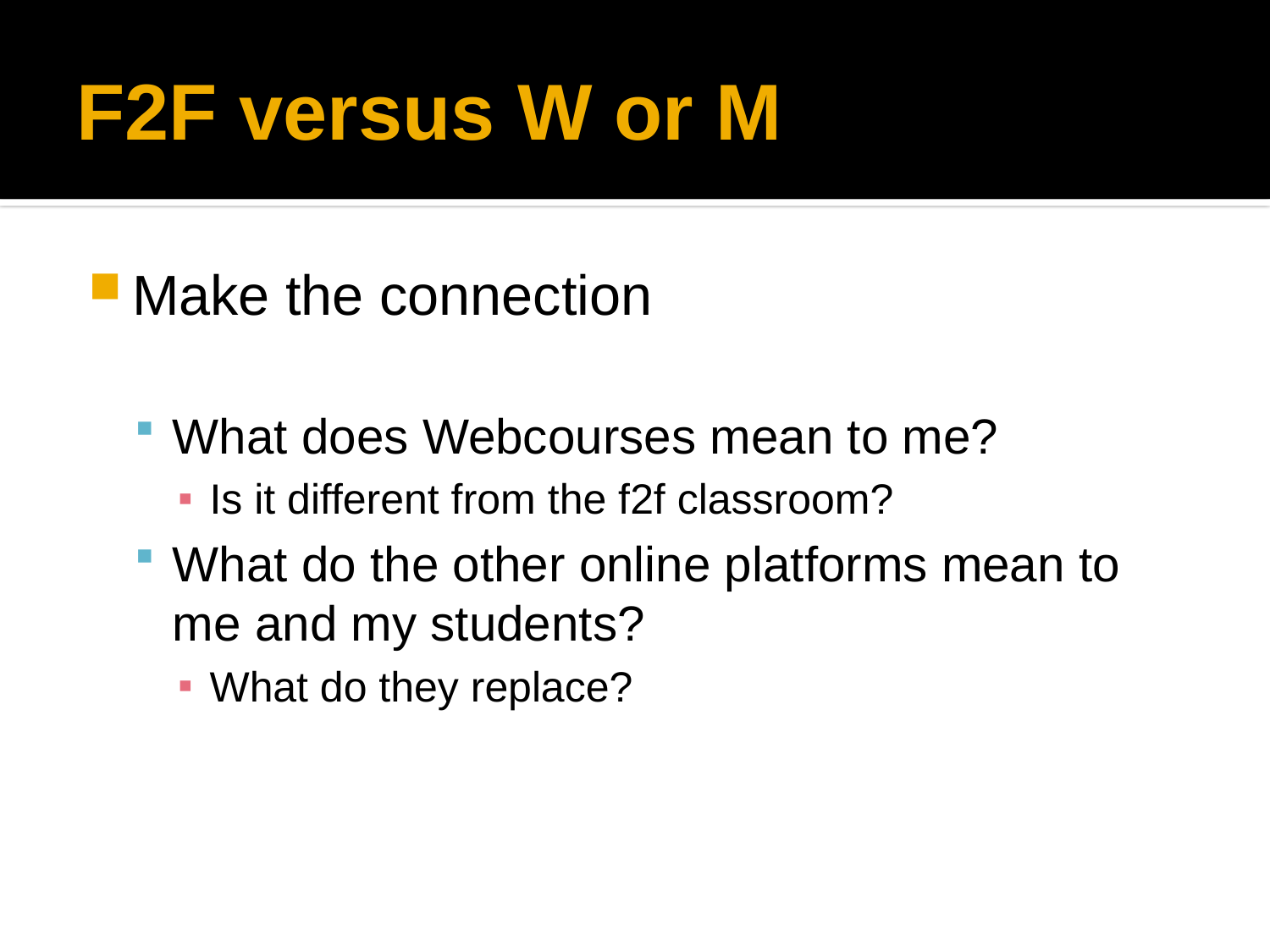

# F2F versus W or M
Make the connection

What does Webcourses mean to me?
Is it different from the f2f classroom?
What do the other online platforms mean to me and my students?
What do they replace?